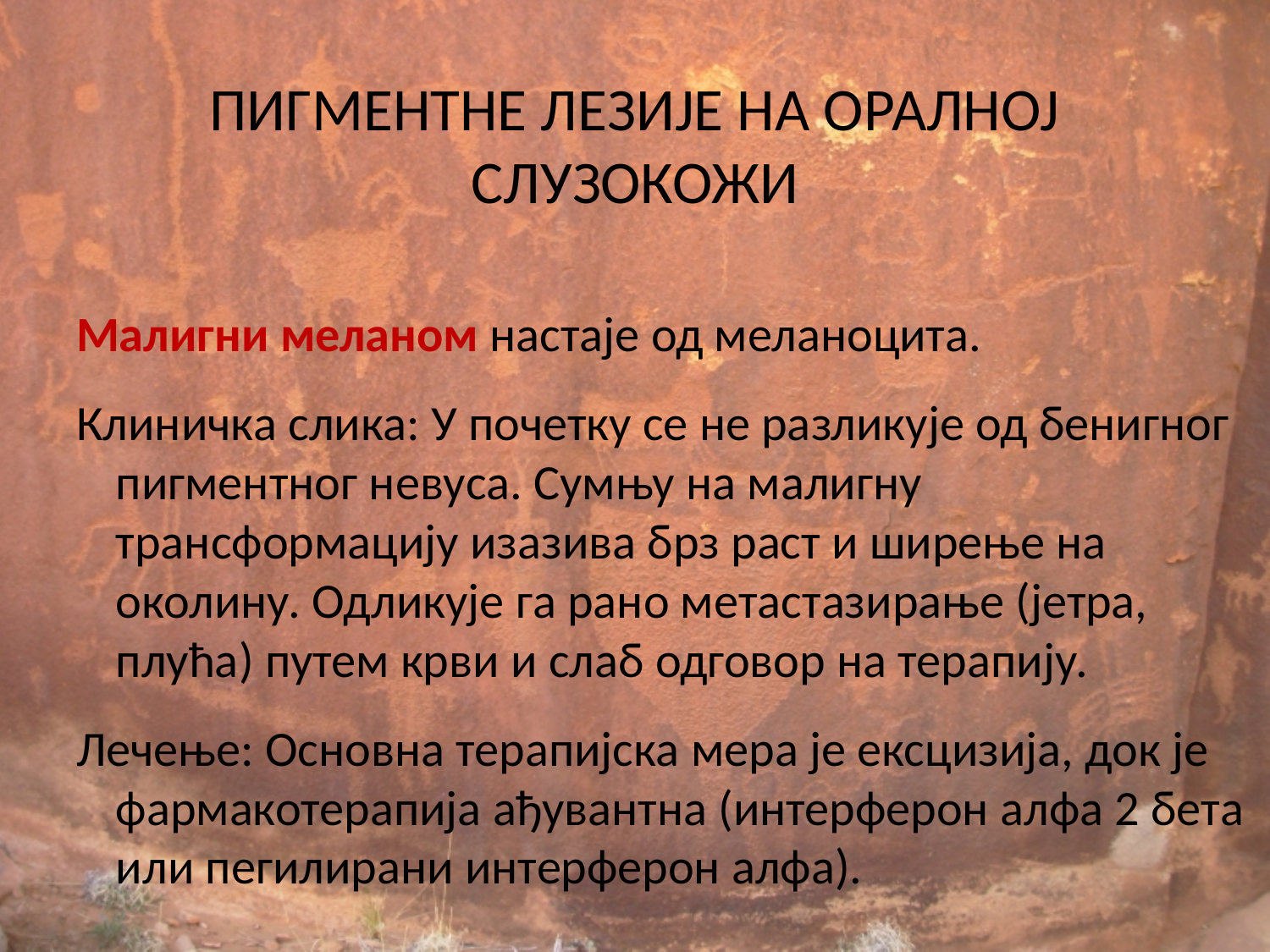

# ПИГМЕНТНЕ ЛЕЗИЈЕ НА ОРАЛНОЈ СЛУЗОКОЖИ
Малигни меланом настаје од меланоцита.

Клиничка слика: У почетку се не разликује од бенигног пигментног невуса. Сумњу на малигну трансформацију изазива брз раст и ширење на околину. Одликује га рано метастазирање (јетра, плућа) путем крви и слаб одговор на терапију.

Лечење: Основна терапијска мера је ексцизија, док је фармакотерапија ађувантна (интерферон алфа 2 бета или пегилирани интерферон алфа).